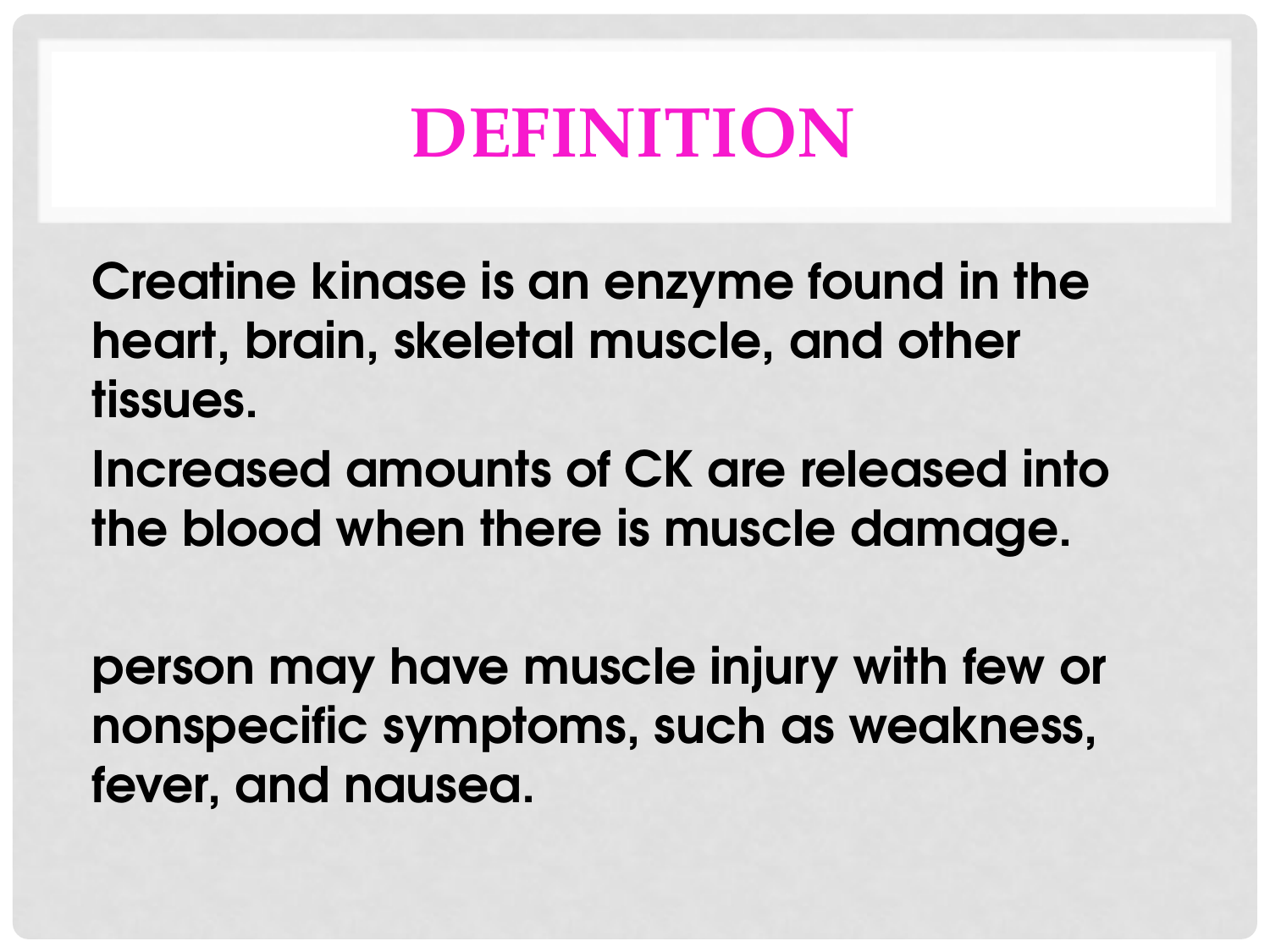

# Definition
Creatine kinase is an enzyme found in the heart, brain, skeletal muscle, and other tissues.
Increased amounts of CK are released into the blood when there is muscle damage.

person may have muscle injury with few or nonspecific symptoms, such as weakness, fever, and nausea.